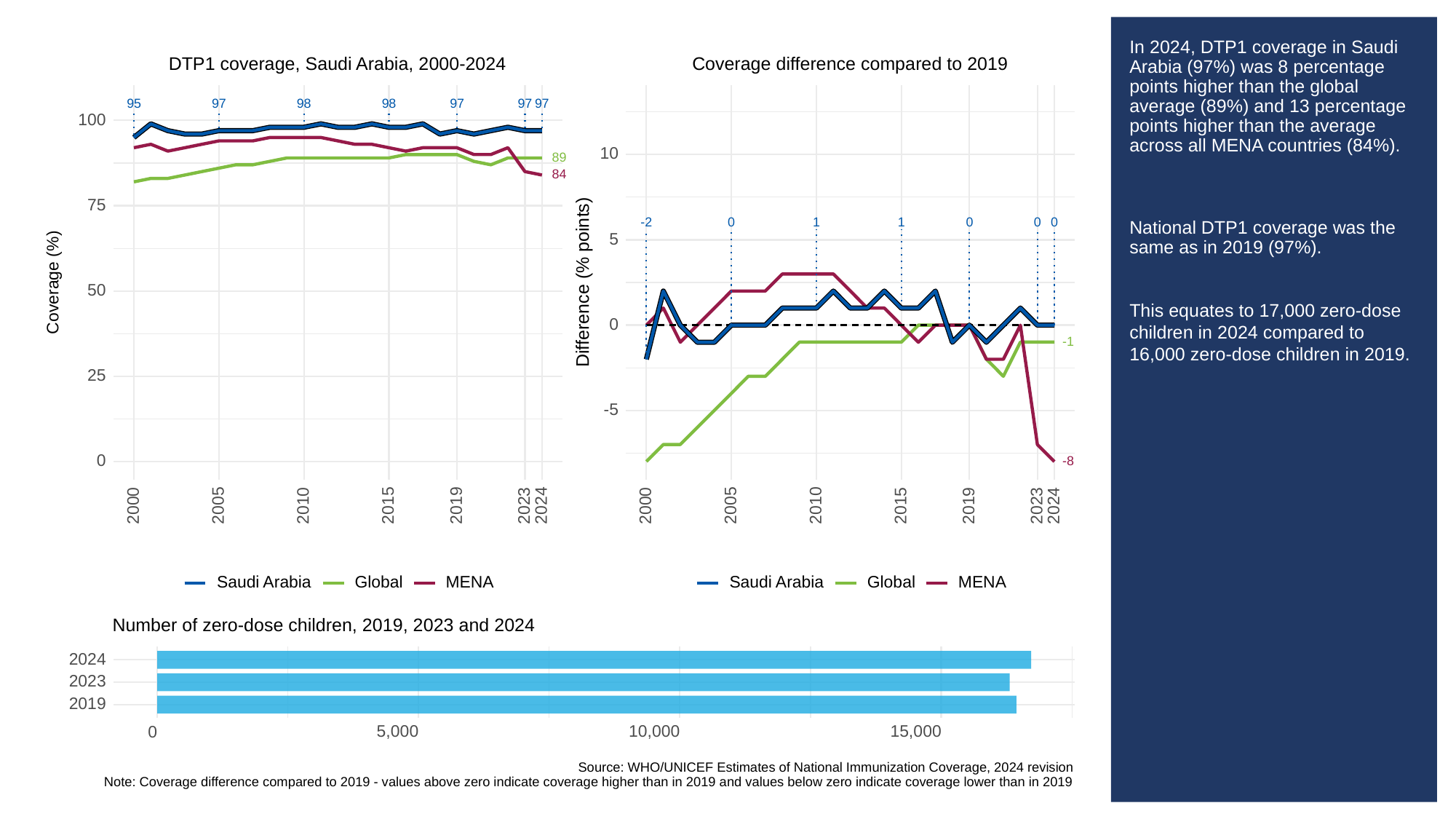

# In 2024, DTP1 coverage in Saudi Arabia (97%) was 8 percentage points higher than the global average (89%) and 13 percentage points higher than the average across all MENA countries (84%).

National DTP1 coverage was the same as in 2019 (97%).

This equates to 17,000 zero-dose children in 2024 compared to 16,000 zero-dose children in 2019.

DTP1 coverage, Saudi Arabia, 2000-2024
Coverage difference compared to 2019

95
97
98
98
97
97
97

100

10
89

84

75

0
0
0
0
-2
1
1

5

Difference (% points)

Coverage (%)

50

0

-1

25

-5

0
-8

2023
2023
2000
2005
2010
2015
2019
2024
2000
2005
2010
2015
2019
2024
Saudi Arabia
Global
Saudi Arabia
Global
MENA
MENA

Number of zero-dose children, 2019, 2023 and 2024

2024

2023

2019

5,000
10,000
15,000
0
Source: WHO/UNICEF Estimates of National Immunization Coverage, 2024 revision
Note: Coverage difference compared to 2019 - values above zero indicate coverage higher than in 2019 and values below zero indicate coverage lower than in 2019